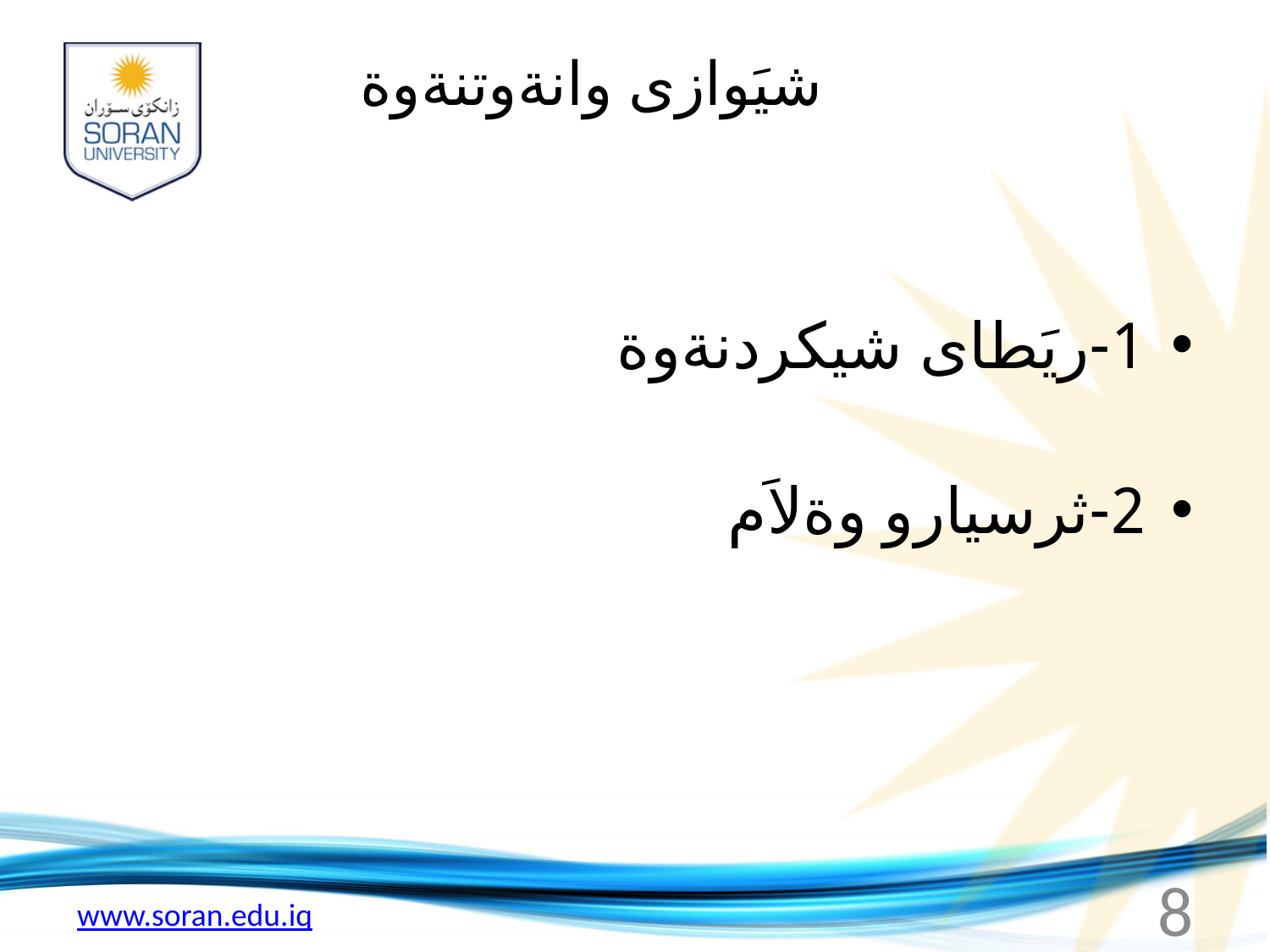

# شيَوازى وانةوتنةوة
1-ريَطاى شيكردنةوة
2-ثرسيارو وةلاَم

8